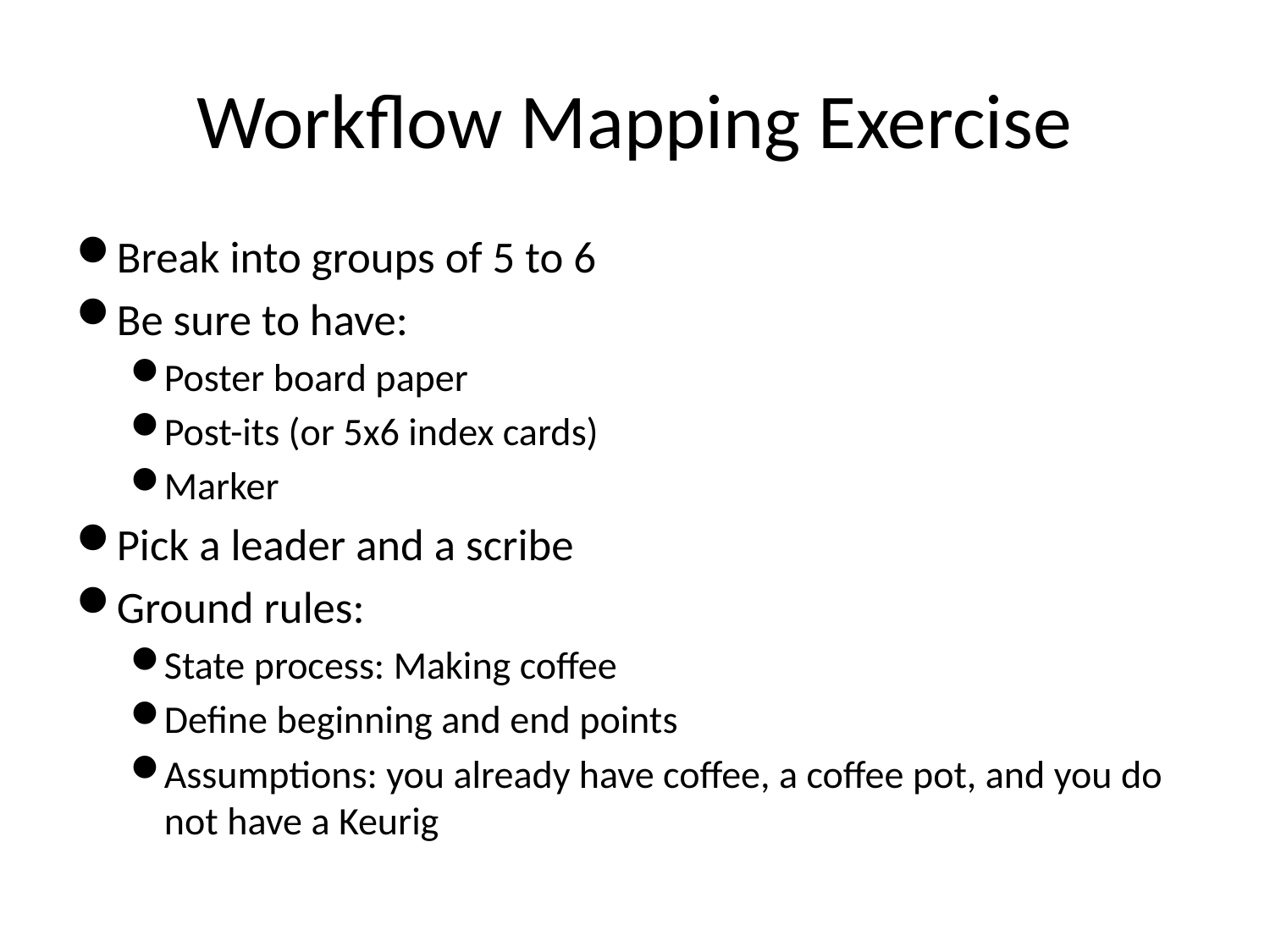

# Workflow Mapping Exercise
Break into groups of 5 to 6
Be sure to have:
Poster board paper
Post-its (or 5x6 index cards)
Marker
Pick a leader and a scribe
Ground rules:
State process: Making coffee
Define beginning and end points
Assumptions: you already have coffee, a coffee pot, and you do not have a Keurig